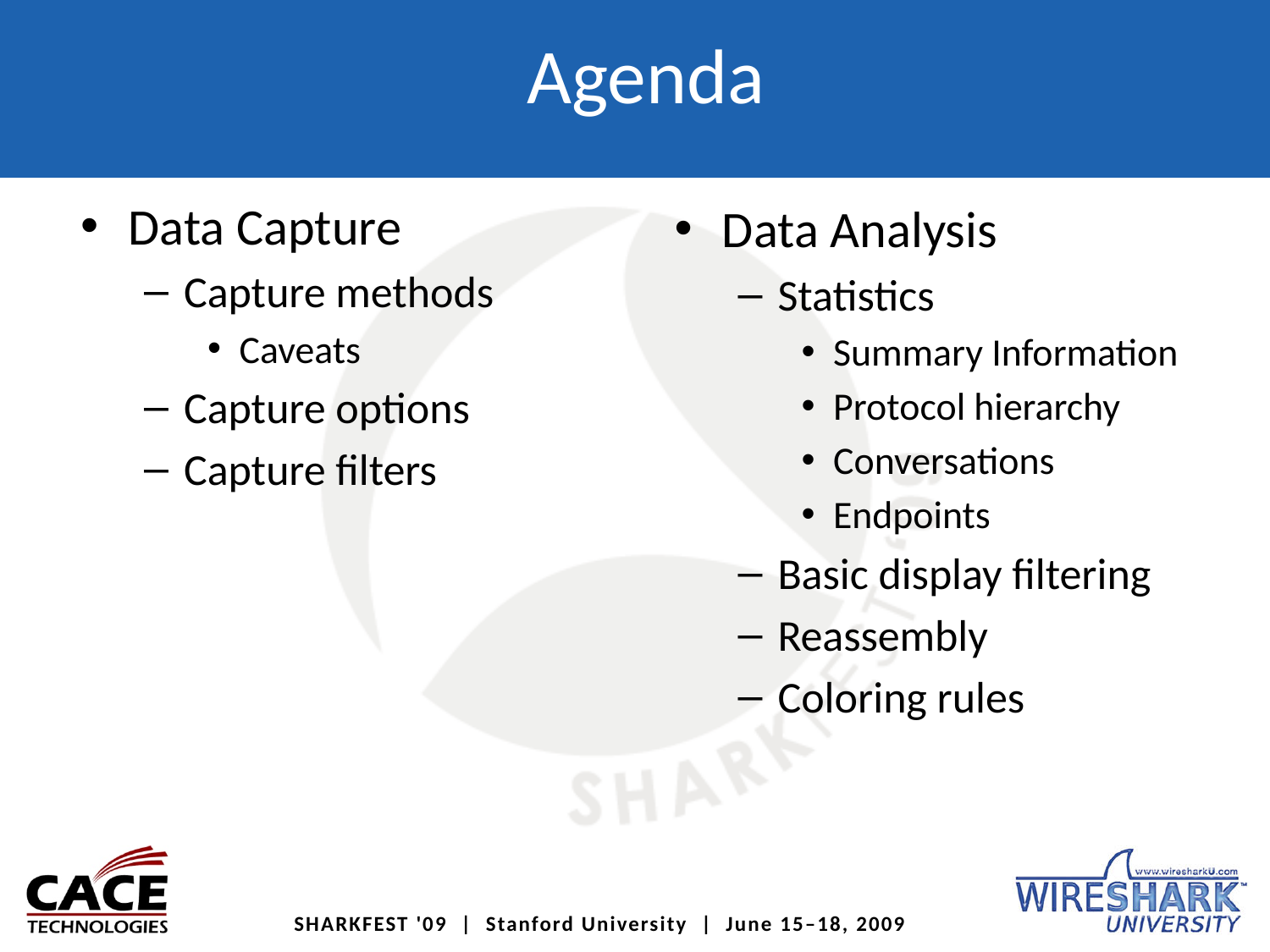

# Agenda
Data Capture
Capture methods
Caveats
Capture options
Capture filters
Data Analysis
Statistics
Summary Information
Protocol hierarchy
Conversations
Endpoints
Basic display filtering
Reassembly
Coloring rules